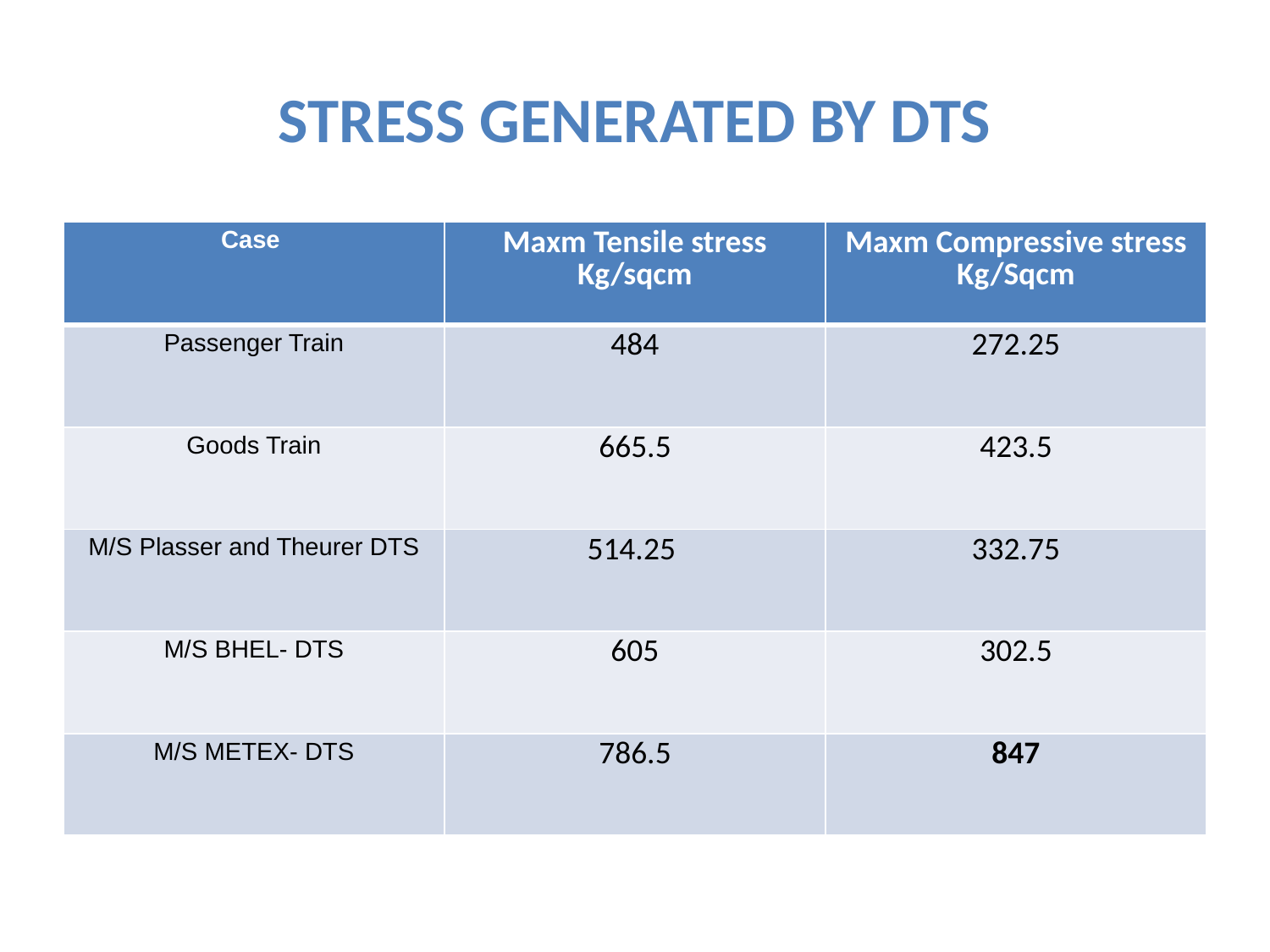

# STRESS GENERATED BY DTS
| Case | Maxm Tensile stress Kg/sqcm | Maxm Compressive stress Kg/Sqcm |
| --- | --- | --- |
| Passenger Train | 484 | 272.25 |
| Goods Train | 665.5 | 423.5 |
| M/S Plasser and Theurer DTS | 514.25 | 332.75 |
| M/S BHEL- DTS | 605 | 302.5 |
| M/S METEX- DTS | 786.5 | 847 |